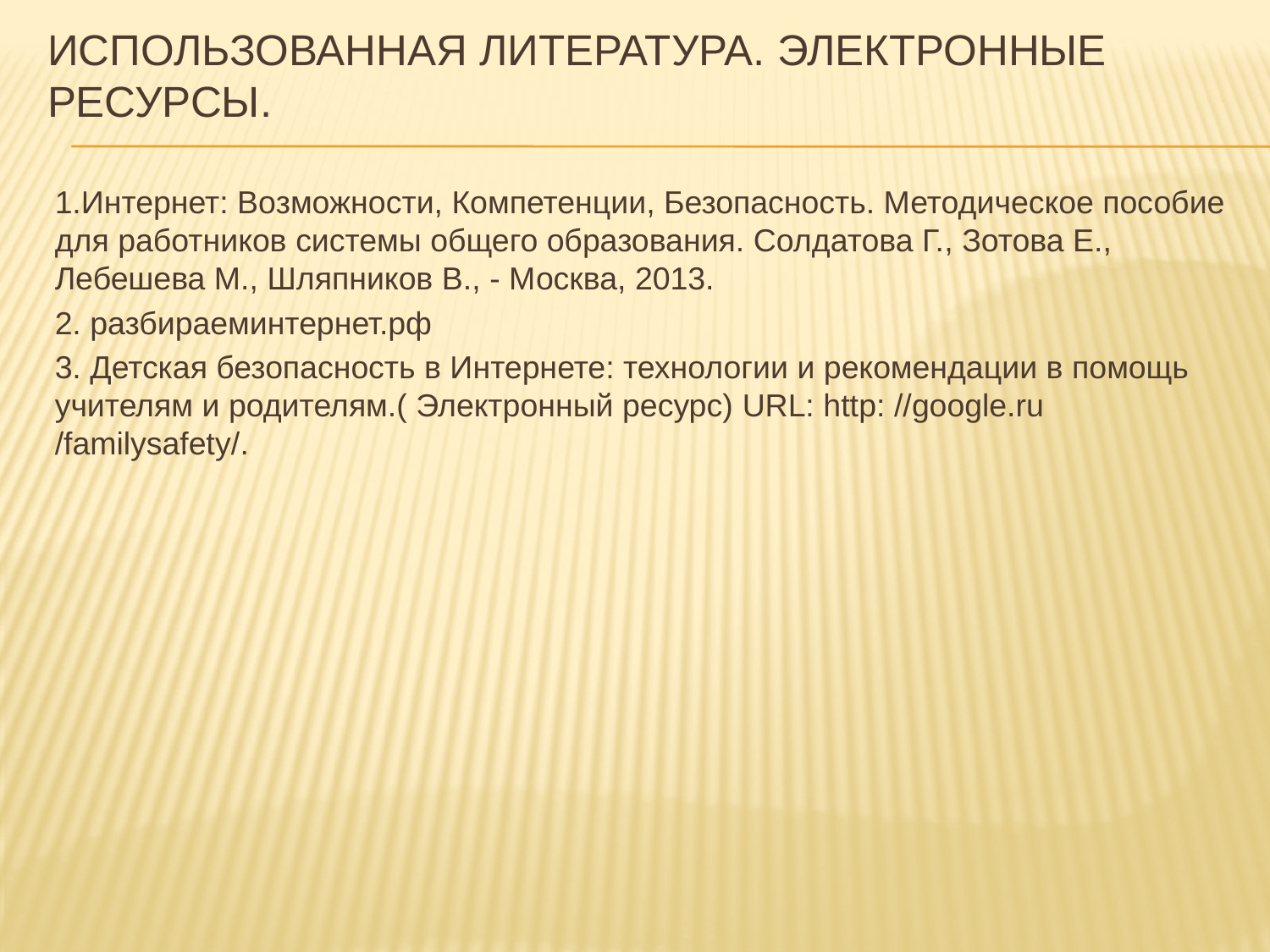

# Использованная литература. Электронные ресурсы.
1.Интернет: Возможности, Компетенции, Безопасность. Методическое пособие для работников системы общего образования. Солдатова Г., Зотова Е., Лебешева М., Шляпников В., - Москва, 2013.
2. разбираеминтернет.рф
3. Детская безопасность в Интернете: технологии и рекомендации в помощь учителям и родителям.( Электронный ресурс) URL: http: //google.ru /familysafety/.